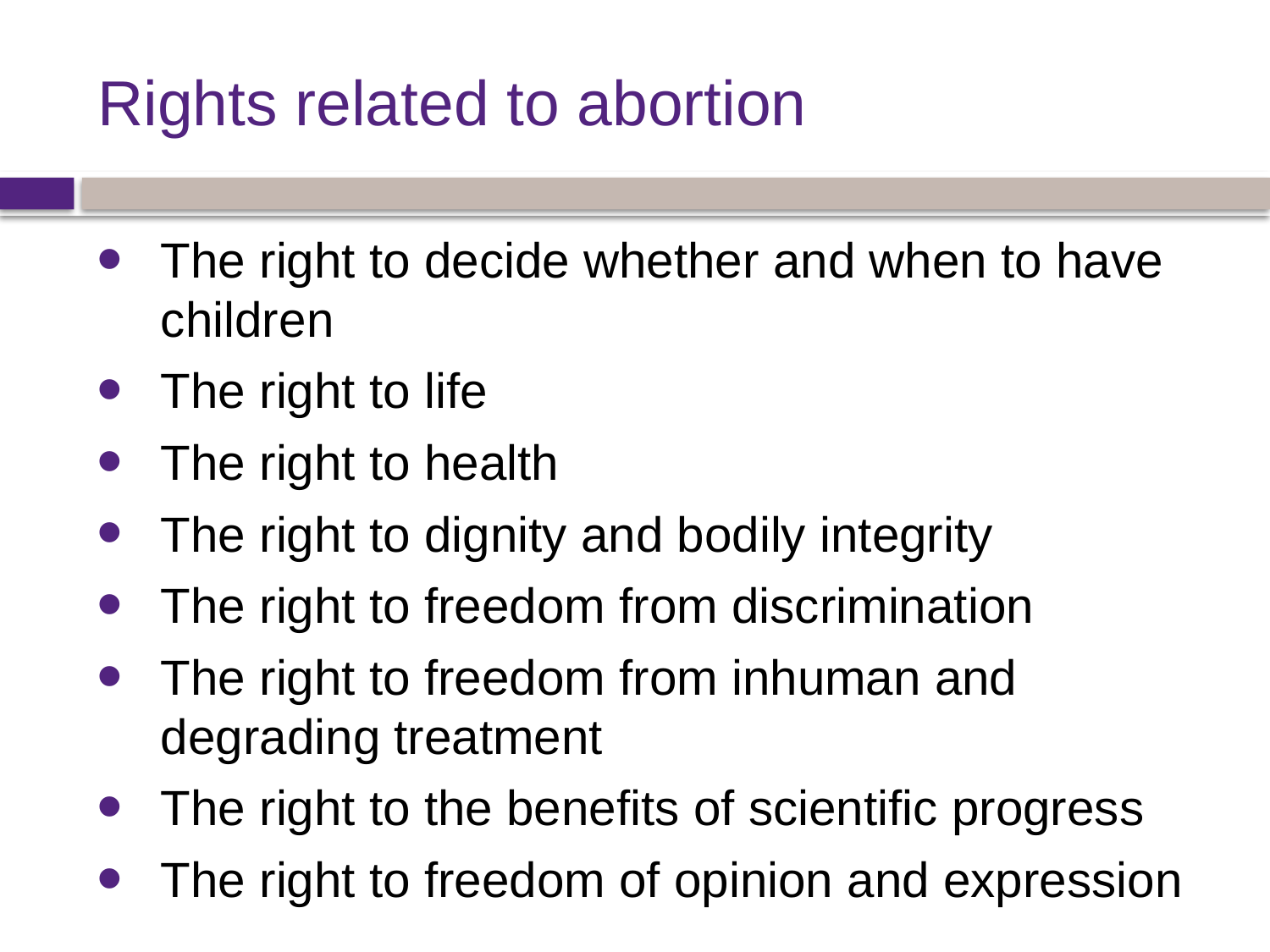

# Rights related to abortion
The right to decide whether and when to have children
The right to life
The right to health
The right to dignity and bodily integrity
The right to freedom from discrimination
The right to freedom from inhuman and degrading treatment
The right to the benefits of scientific progress
The right to freedom of opinion and expression